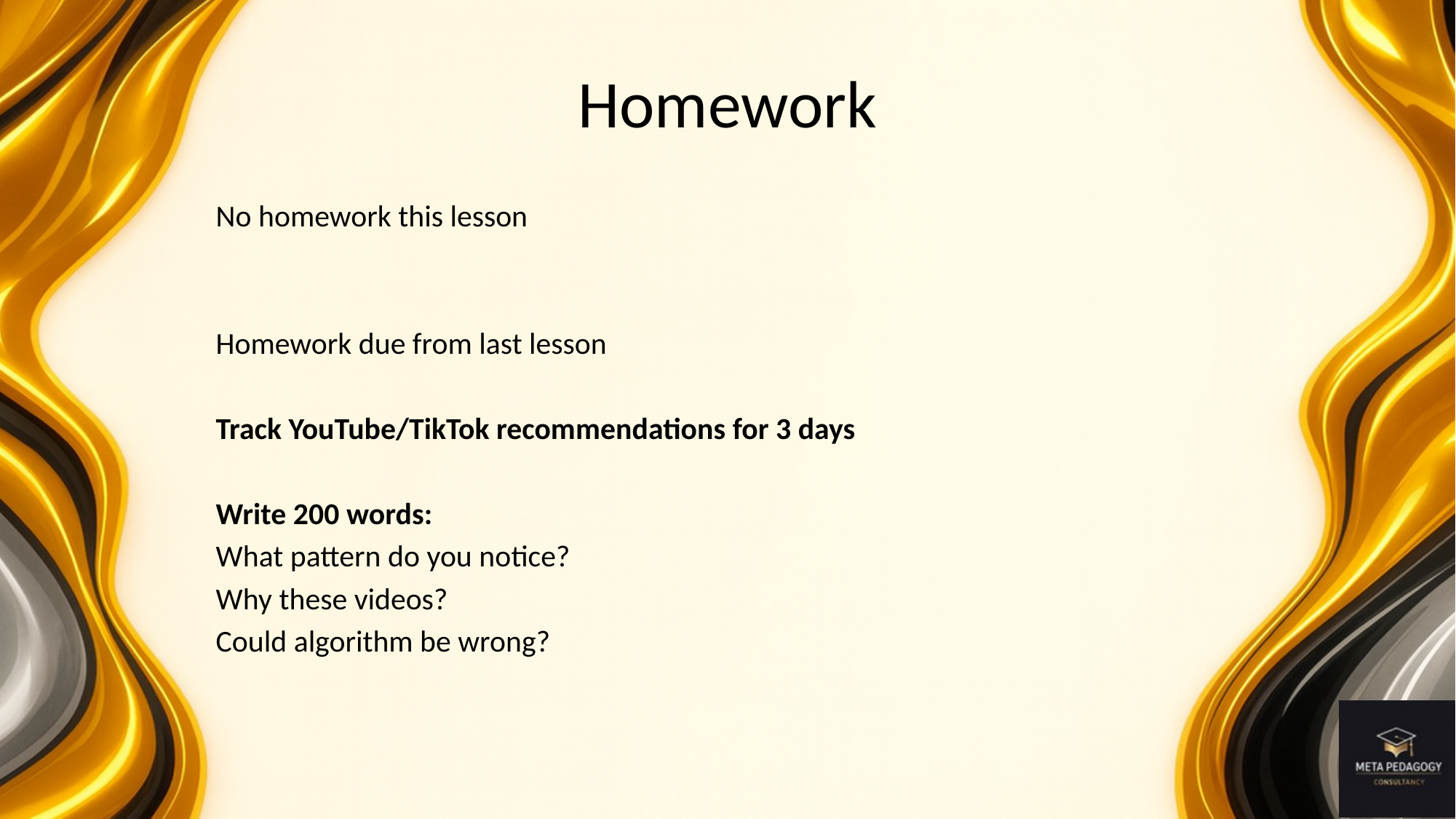

# Homework
No homework this lesson

Homework due from last lesson

Track YouTube/TikTok recommendations for 3 days

Write 200 words:
What pattern do you notice?
Why these videos?
Could algorithm be wrong?